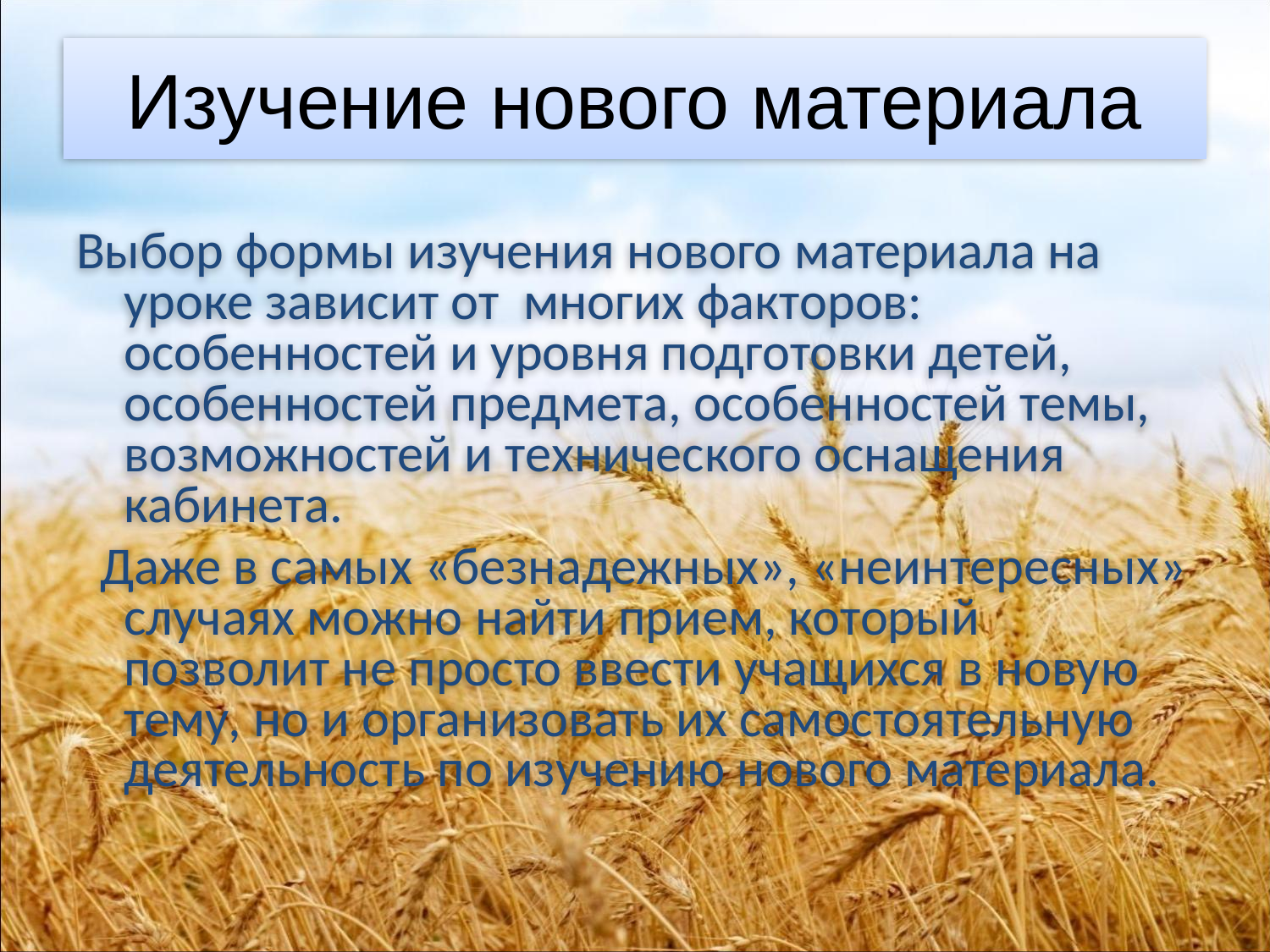

# Изучение нового материала
Выбор формы изучения нового материала на уроке зависит от  многих факторов: особенностей и уровня подготовки детей, особенностей предмета, особенностей темы, возможностей и технического оснащения кабинета.
  Даже в самых «безнадежных», «неинтересных» случаях можно найти прием, который позволит не просто ввести учащихся в новую тему, но и организовать их самостоятельную деятельность по изучению нового материала.